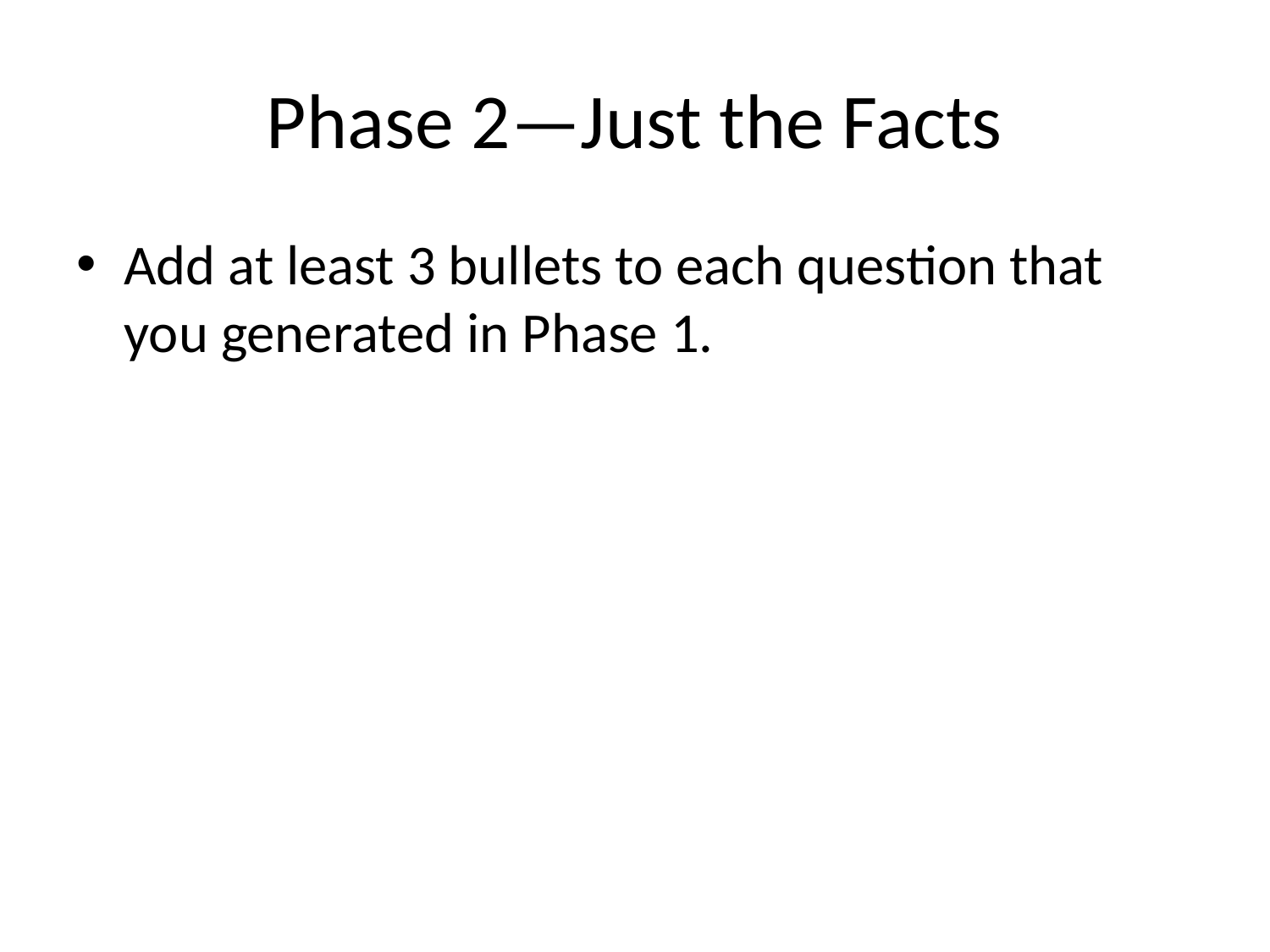

# Phase 2—Just the Facts
Add at least 3 bullets to each question that you generated in Phase 1.